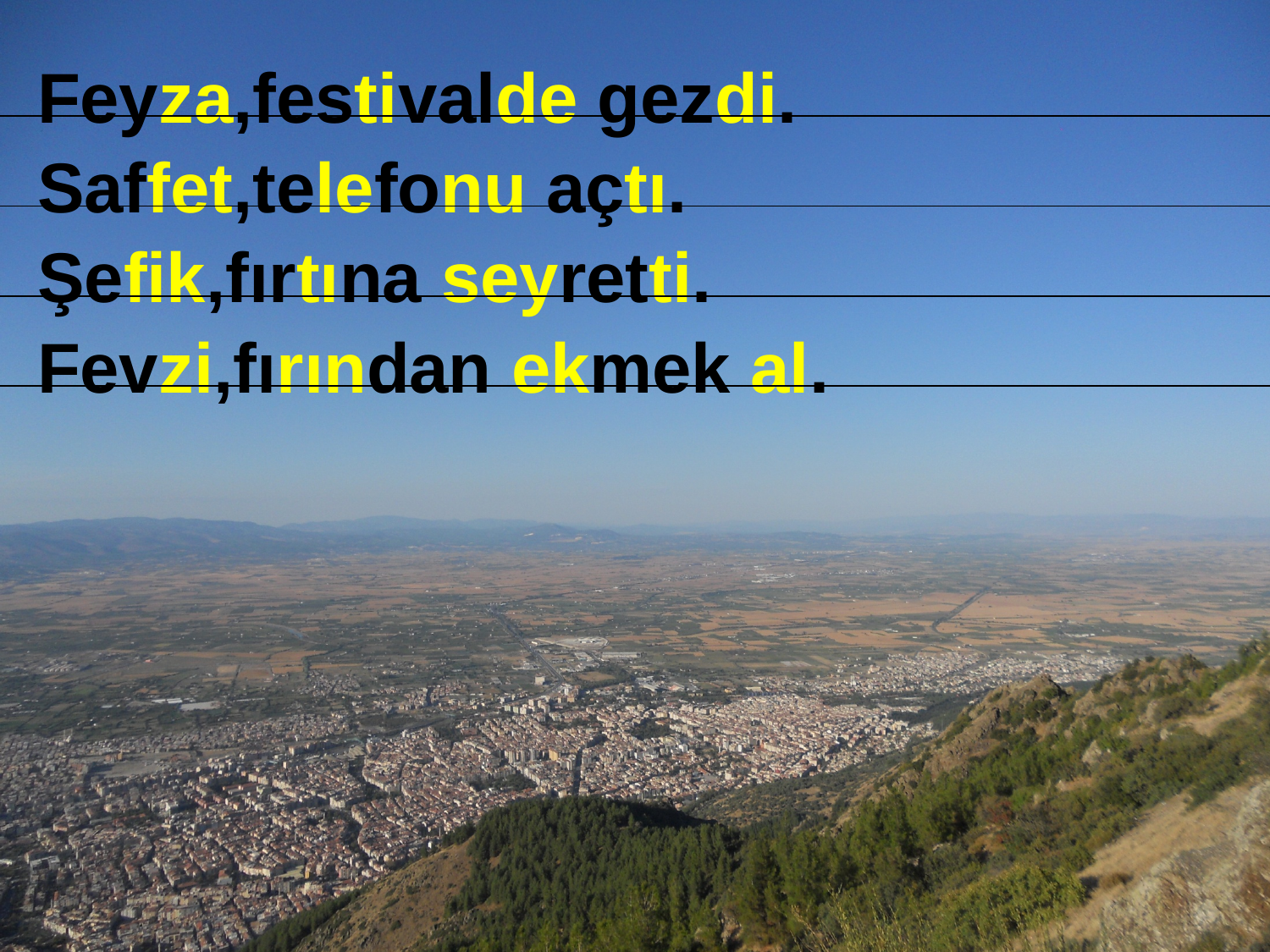

Feyza,festivalde gezdi.
Saffet,telefonu açtı.
Şefik,fırtına seyretti.
Fevzi,fırından ekmek al.
Erhan KESKİN